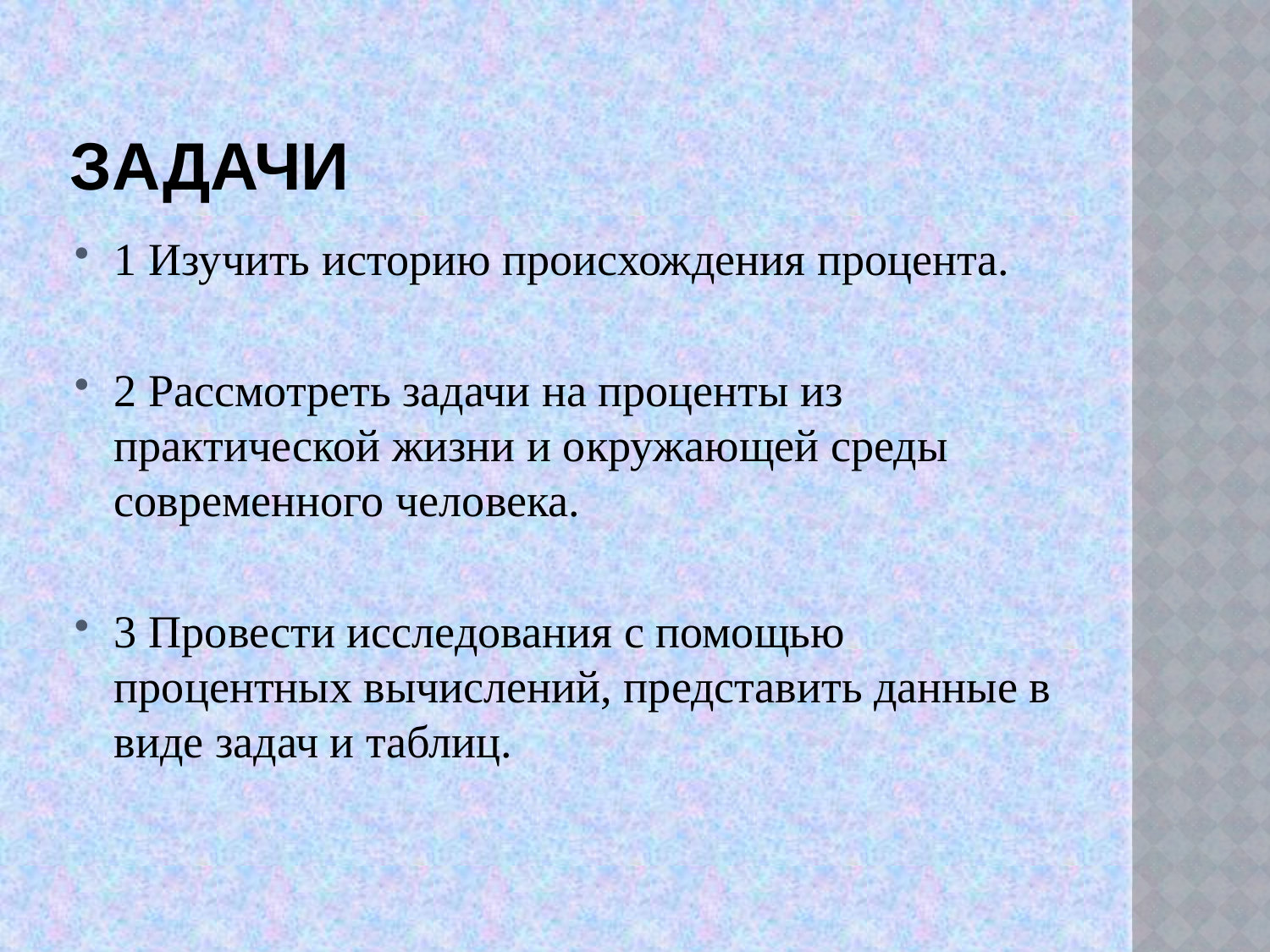

# Задачи
1 Изучить историю происхождения процента.

2 Рассмотреть задачи на проценты из практической жизни и окружающей среды современного человека.

3 Провести исследования с помощью процентных вычислений, представить данные в виде задач и таблиц.